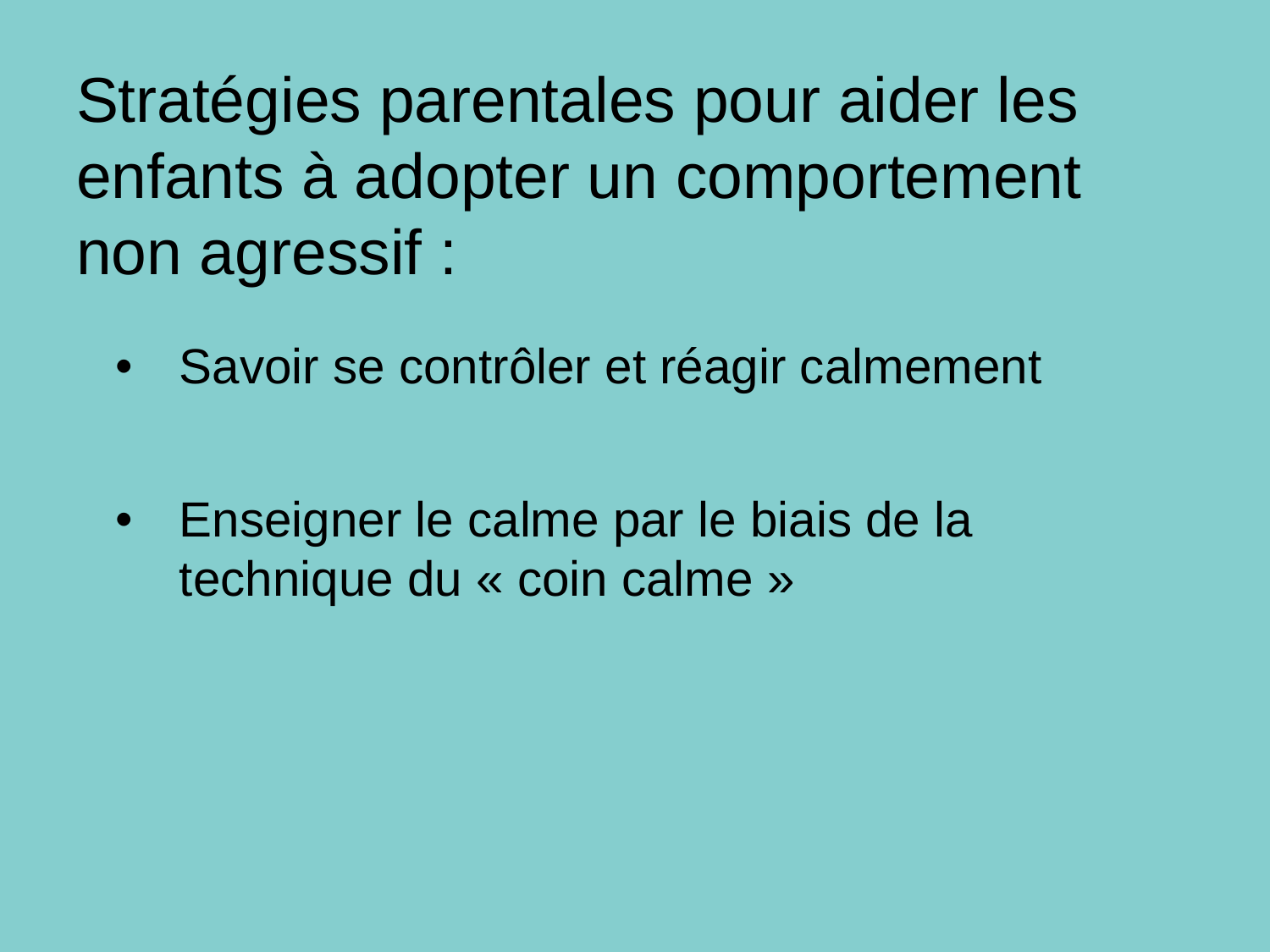

# Stratégies parentales pour aider les enfants à adopter un comportement non agressif :
Savoir se contrôler et réagir calmement

Enseigner le calme par le biais de la technique du « coin calme »